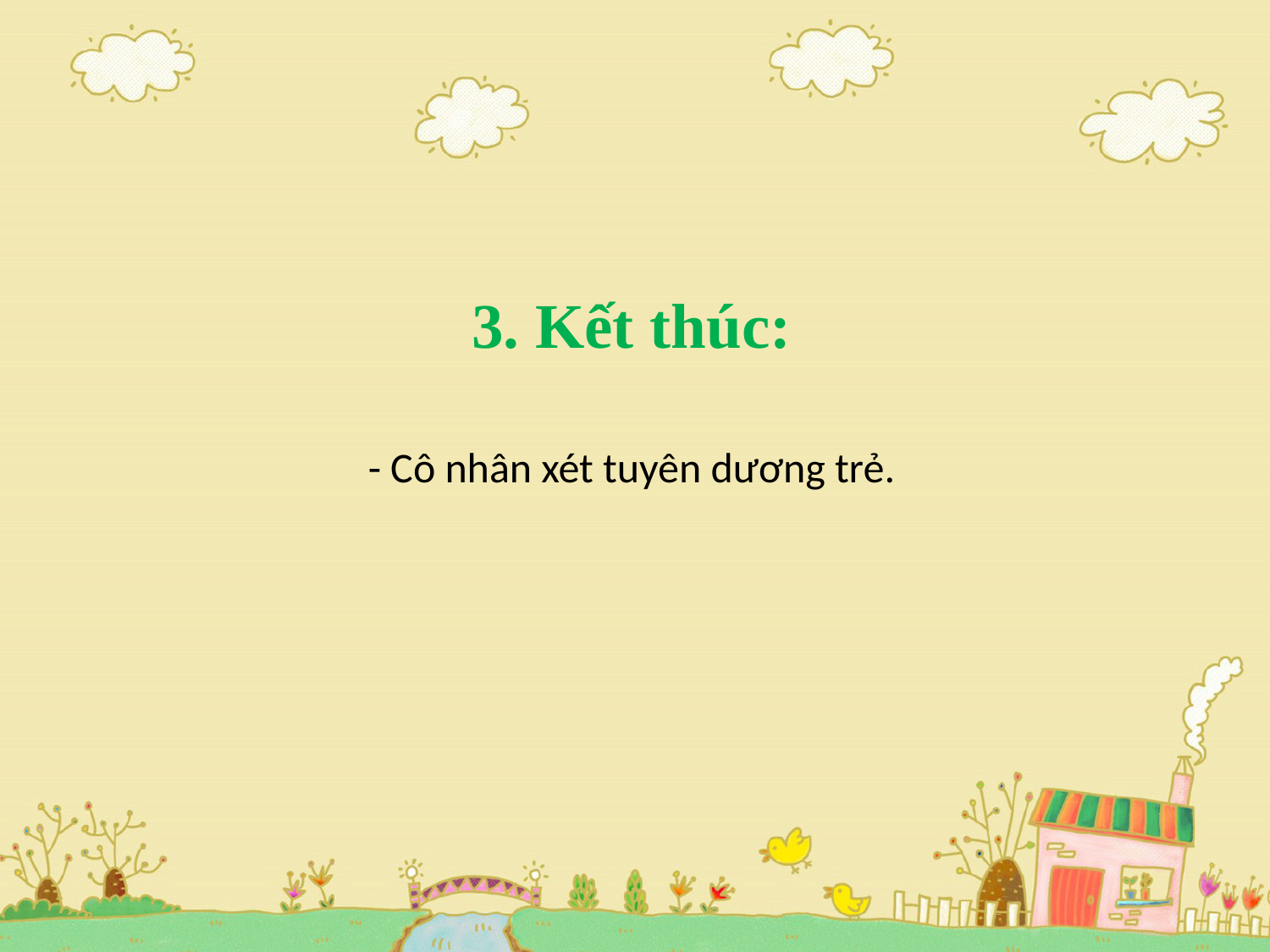

# 3. Kết thúc:
- Cô nhân xét tuyên dương trẻ.